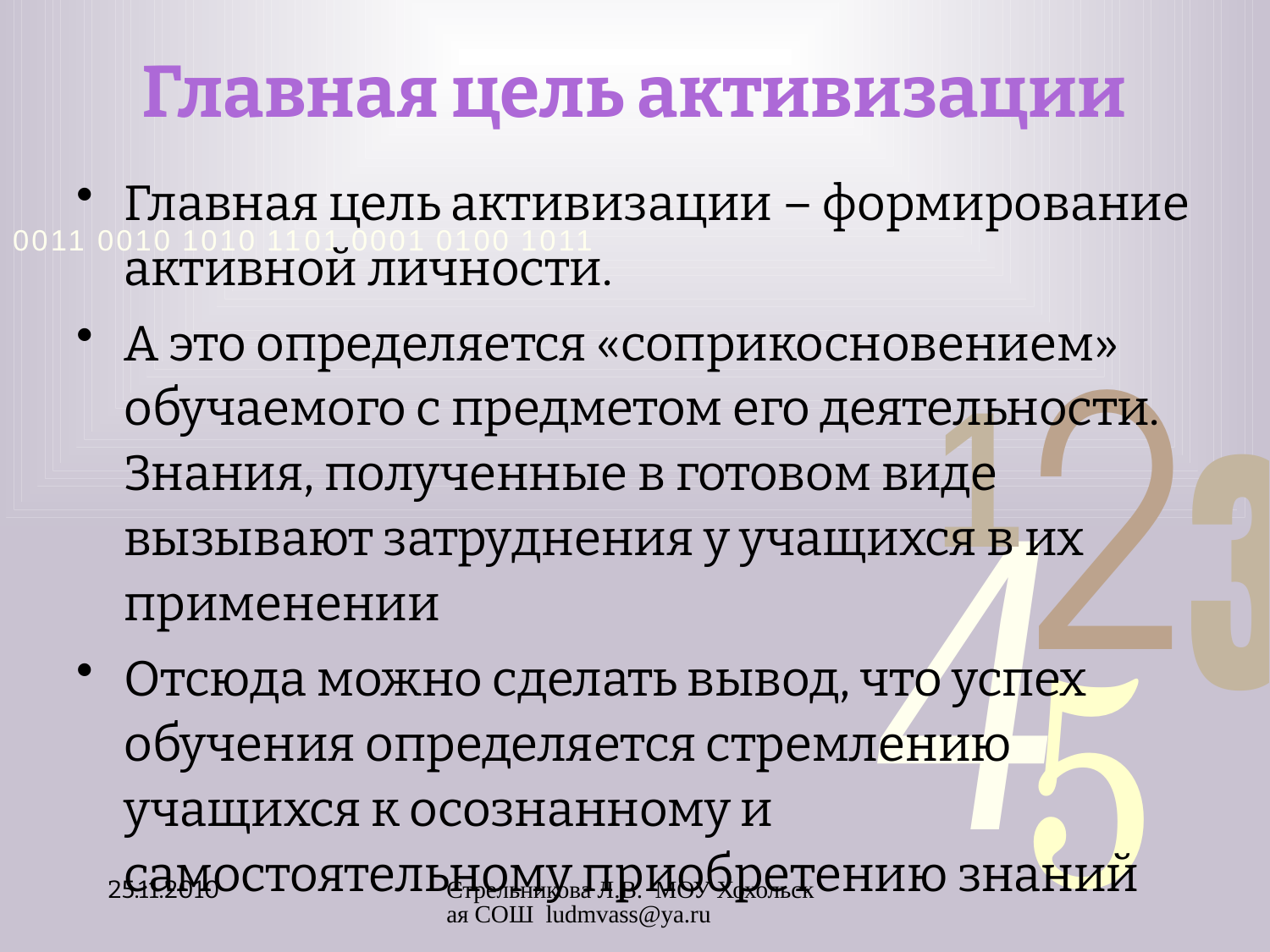

# Главная цель активизации
Главная цель активизации – формирование активной личности.
А это определяется «соприкосновением» обучаемого с предметом его деятельности. Знания, полученные в готовом виде вызывают затруднения у учащихся в их применении
Отсюда можно сделать вывод, что успех обучения определяется стремлению учащихся к осознанному и самостоятельному приобретению знаний
25.11.2010
Стрельникова Л.В.  МОУ Хохольская СОШ  ludmvass@ya.ru